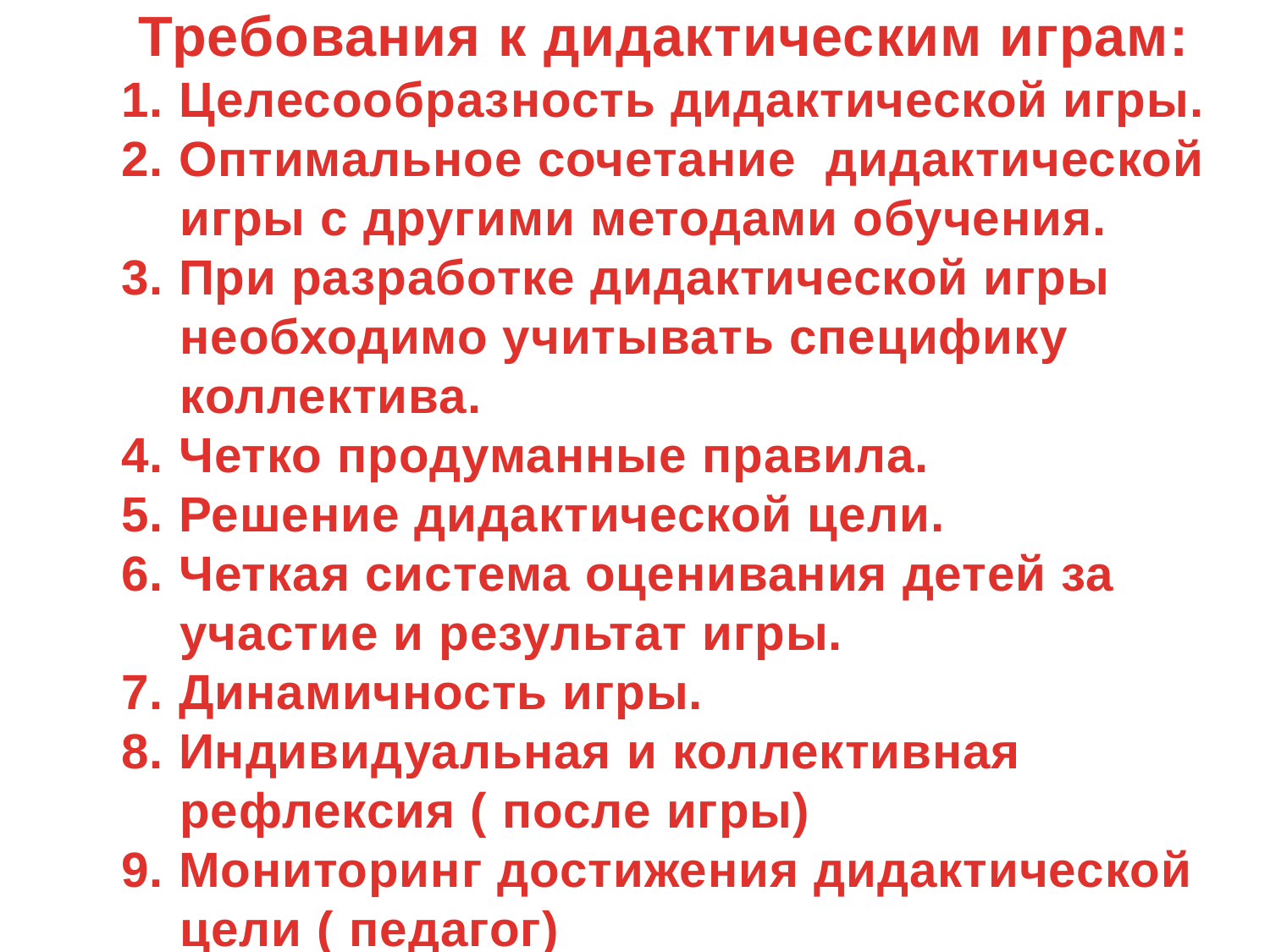

Требования к дидактическим играм:
1. Целесообразность дидактической игры.
2. Оптимальное сочетание  дидактической
    игры с другими методами обучения.
3. При разработке дидактической игры
    необходимо учитывать специфику
    коллектива.
4. Четко продуманные правила.
5. Решение дидактической цели.
6. Четкая система оценивания детей за
    участие и результат игры.
7. Динамичность игры.
8. Индивидуальная и коллективная
    рефлексия ( после игры)
9. Мониторинг достижения дидактической
    цели ( педагог)